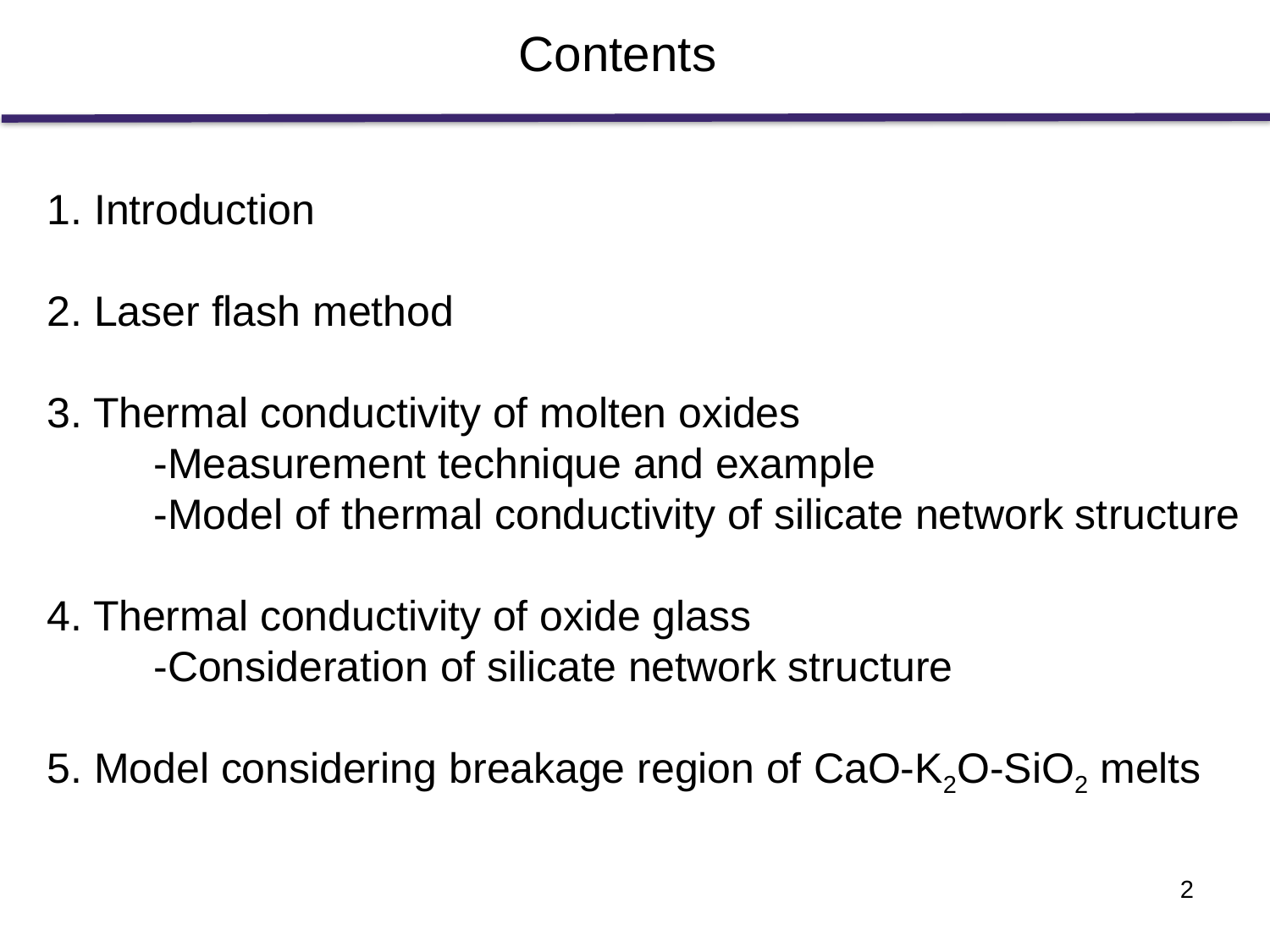

Contents
1. Introduction

2. Laser flash method

3. Thermal conductivity of molten oxides
         -Measurement technique and example
         -Model of thermal conductivity of silicate network structure

4. Thermal conductivity of oxide glass
         -Consideration of silicate network structure

5. Model considering breakage region of CaO-K2O-SiO2 melts

2